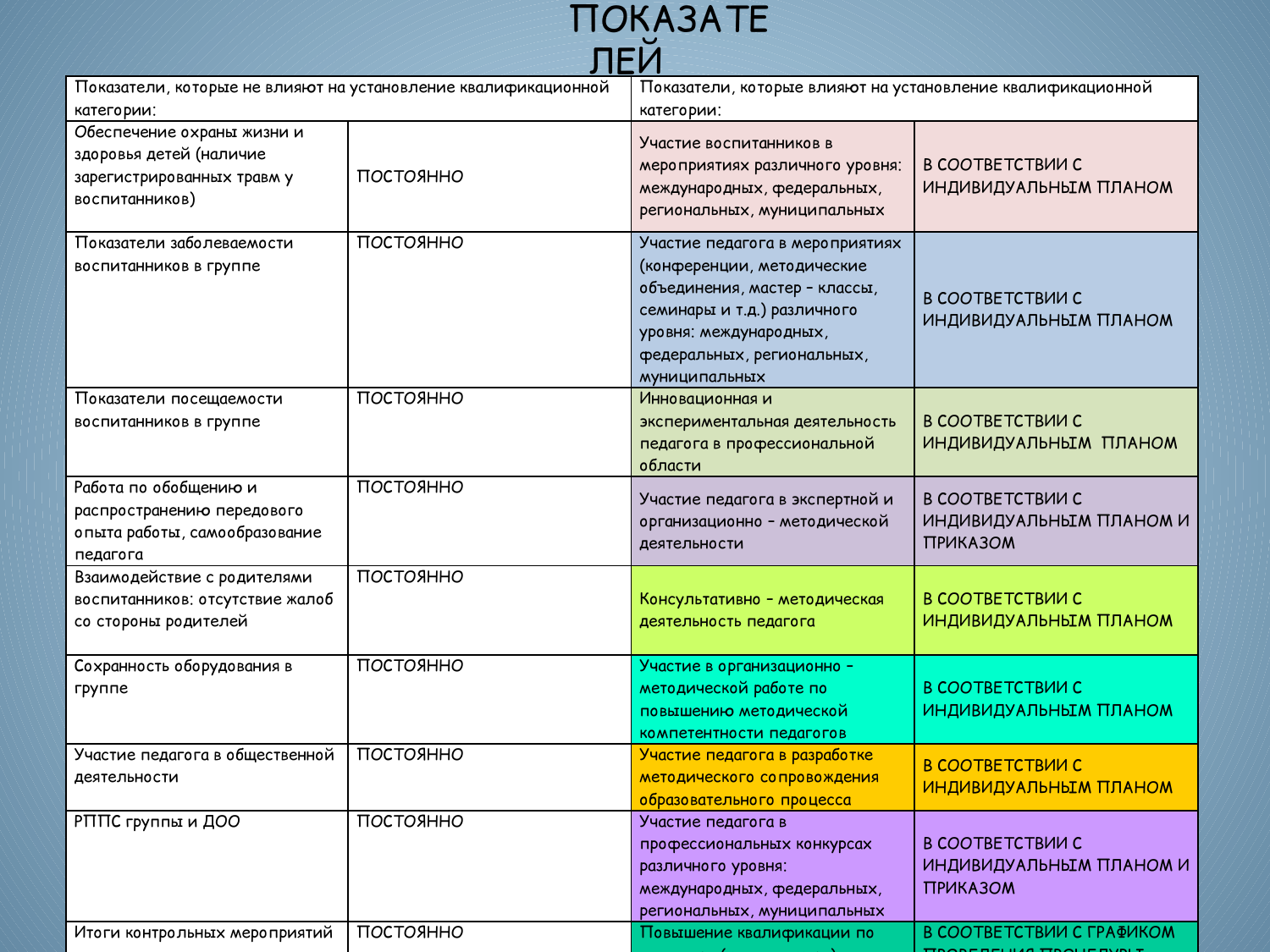

ПОКАЗАТЕЛЕЙ

| Показатели, которые не влияют на установление квалификационной категории: |  | Показатели, которые влияют на установление квалификационной категории: |  |
| --- | --- | --- | --- |
| Обеспечение охраны жизни и здоровья детей (наличие зарегистрированных травм у воспитанников) | ПОСТОЯННО | Участие воспитанников в мероприятиях различного уровня: международных, федеральных, региональных, муниципальных | В СООТВЕТСТВИИ С ИНДИВИДУАЛЬНЫМ ПЛАНОМ |
| Показатели заболеваемости воспитанников в группе | ПОСТОЯННО | Участие педагога в мероприятиях (конференции, методические объединения, мастер – классы, семинары и т.д.) различного уровня: международных, федеральных, региональных, муниципальных | В СООТВЕТСТВИИ С ИНДИВИДУАЛЬНЫМ ПЛАНОМ |
| Показатели посещаемости воспитанников в группе | ПОСТОЯННО | Инновационная и экспериментальная деятельность педагога в профессиональной области | В СООТВЕТСТВИИ С ИНДИВИДУАЛЬНЫМ ПЛАНОМ |
| Работа по обобщению и распространению передового опыта работы, самообразование педагога | ПОСТОЯННО | Участие педагога в экспертной и организационно – методической деятельности | В СООТВЕТСТВИИ С ИНДИВИДУАЛЬНЫМ ПЛАНОМ И ПРИКАЗОМ |
| Взаимодействие с родителями воспитанников: отсутствие жалоб со стороны родителей | ПОСТОЯННО | Консультативно – методическая деятельность педагога | В СООТВЕТСТВИИ С ИНДИВИДУАЛЬНЫМ ПЛАНОМ |
| Сохранность оборудования в группе | ПОСТОЯННО | Участие в организационно – методической работе по повышению методической компетентности педагогов | В СООТВЕТСТВИИ С ИНДИВИДУАЛЬНЫМ ПЛАНОМ |
| Участие педагога в общественной деятельности | ПОСТОЯННО | Участие педагога в разработке методического сопровождения образовательного процесса | В СООТВЕТСТВИИ С ИНДИВИДУАЛЬНЫМ ПЛАНОМ |
| РППС группы и ДОО | ПОСТОЯННО | Участие педагога в профессиональных конкурсах различного уровня: международных, федеральных, региональных, муниципальных | В СООТВЕТСТВИИ С ИНДИВИДУАЛЬНЫМ ПЛАНОМ И ПРИКАЗОМ |
| Итоги контрольных мероприятий | ПОСТОЯННО | Повышение квалификации по профилю (направлению) деятельности педагога (КПК) | В СООТВЕТСТВИИ С ГРАФИКОМ ПРОВЕДЕНИЯ ПРОЦЕДУРЫ АТТЕСТАЦИИ |
| И другие |  | Награды за успехи в профессиональной деятельности, ученая степень, звание педагога | ПО РЕЗУЛЬТАТАМ ДЕЯТЕЛЬНОСТИ |